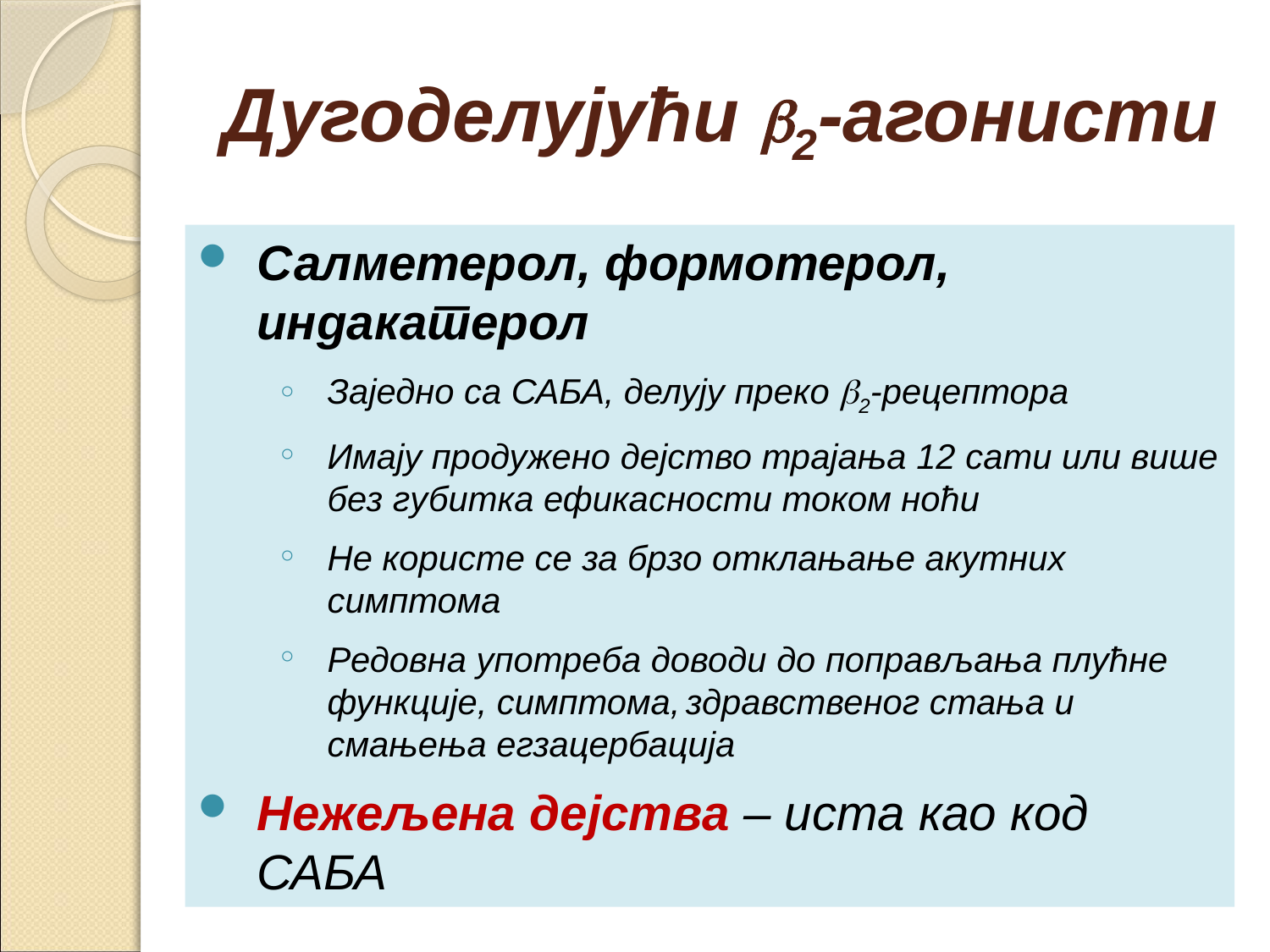

# Дугоделујући β2-агонисти
Салметерол, формотерол, индакатерол
Заједно са САБА, делују преко β2-рецептора
Имају продужено дејство трајања 12 сати или више без губитка ефикасности током ноћи
Не користе се за брзо отклањање акутних симптома
Редовна употреба доводи до поправљања плућне функције, симптома, здравственог стања и смањења егзацербација
Нежељена дејства – иста као код САБА